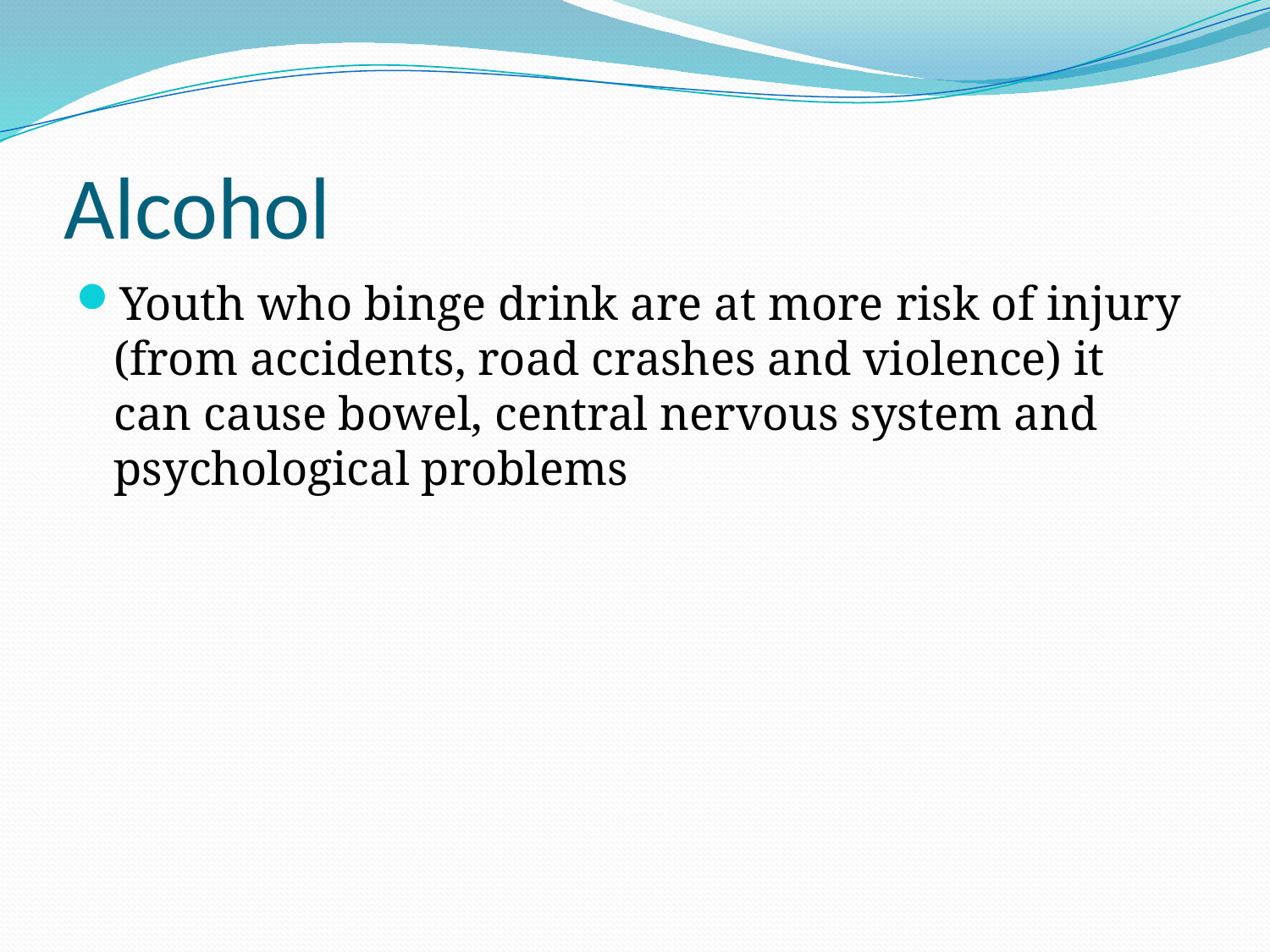

# Alcohol
Youth who binge drink are at more risk of injury (from accidents, road crashes and violence) it can cause bowel, central nervous system and psychological problems